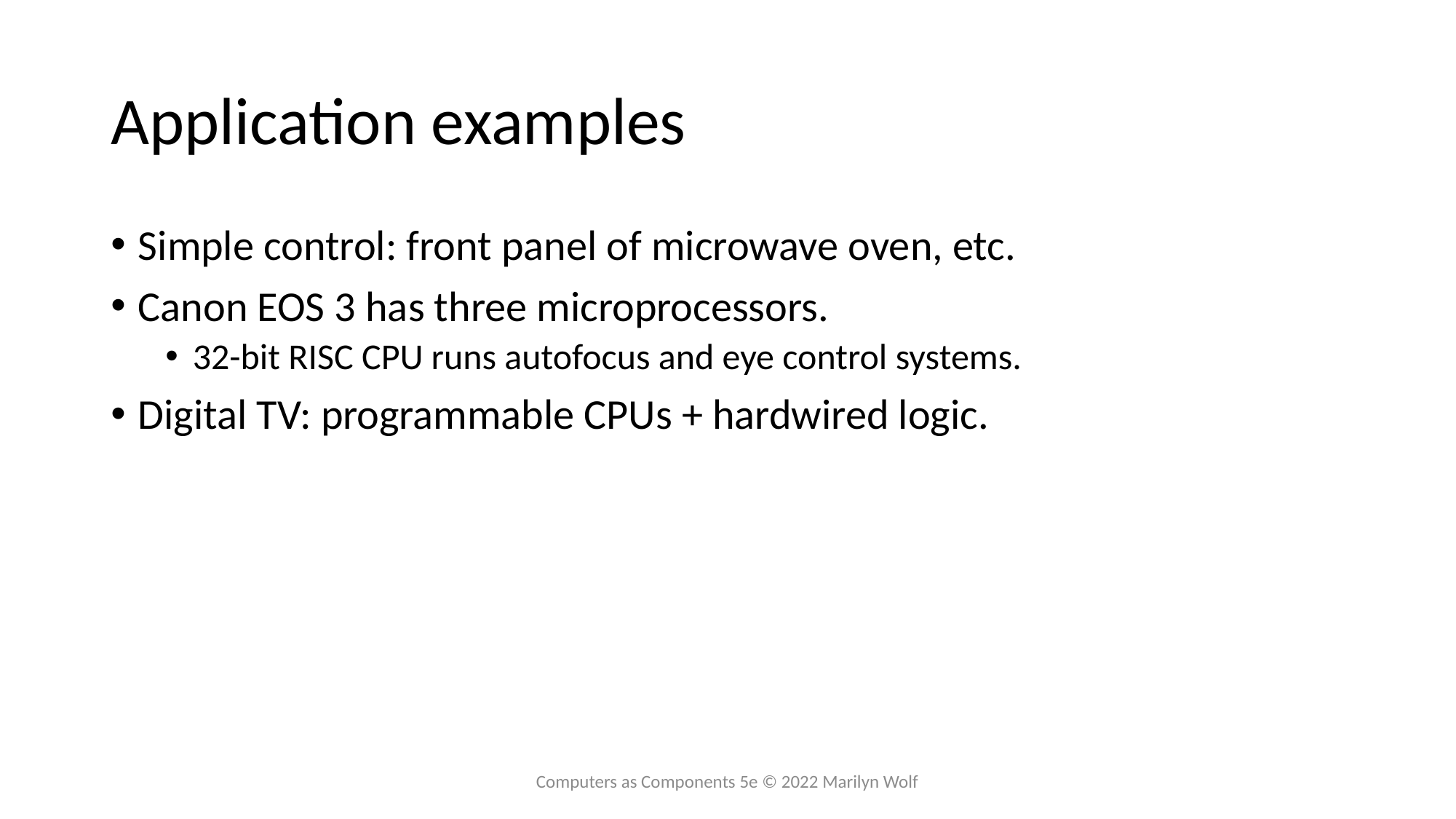

# Application examples
Simple control: front panel of microwave oven, etc.
Canon EOS 3 has three microprocessors.
32-bit RISC CPU runs autofocus and eye control systems.
Digital TV: programmable CPUs + hardwired logic.
Computers as Components 5e © 2022 Marilyn Wolf